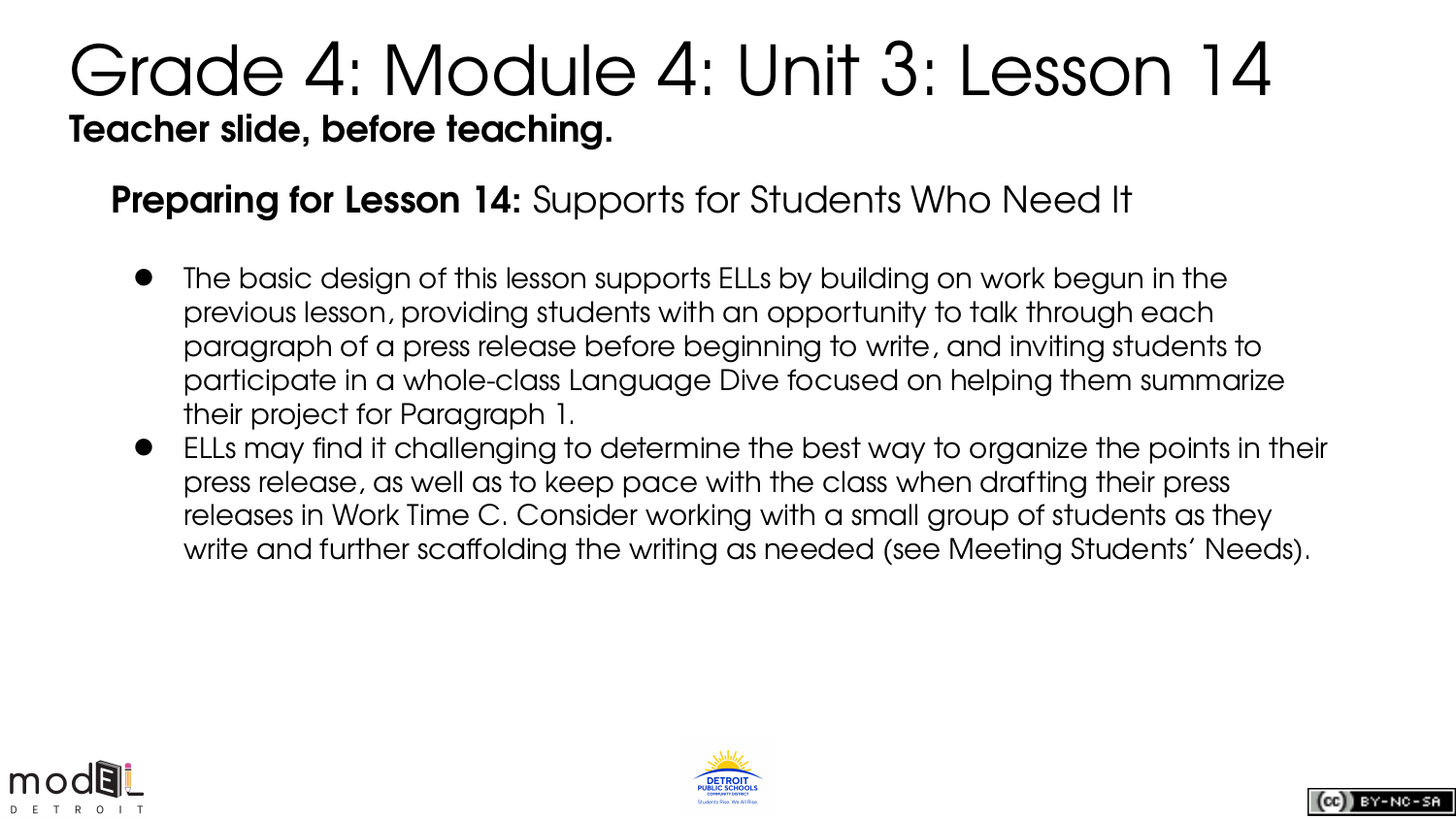

# Grade 4: Module 4: Unit 3: Lesson 14
Teacher slide, before teaching.

Preparing for Lesson 14: Supports for Students Who Need It

The basic design of this lesson supports ELLs by building on work begun in the previous lesson, providing students with an opportunity to talk through each paragraph of a press release before beginning to write, and inviting students to participate in a whole-class Language Dive focused on helping them summarize their project for Paragraph 1.
ELLs may find it challenging to determine the best way to organize the points in their press release, as well as to keep pace with the class when drafting their press releases in Work Time C. Consider working with a small group of students as they write and further scaffolding the writing as needed (see Meeting Students’ Needs).